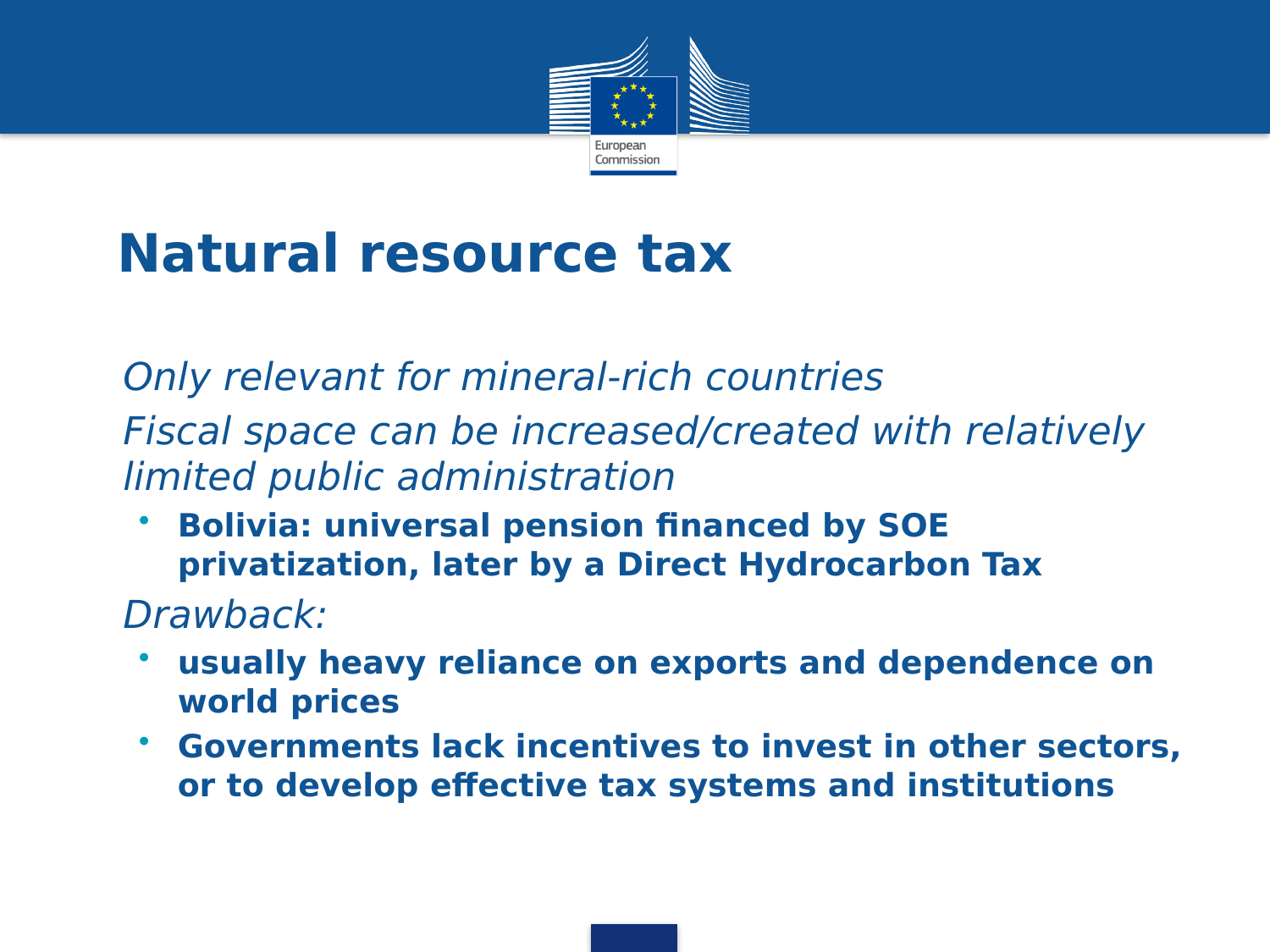

# Natural resource tax
Only relevant for mineral-rich countries
Fiscal space can be increased/created with relatively limited public administration
Bolivia: universal pension financed by SOE privatization, later by a Direct Hydrocarbon Tax
Drawback:
usually heavy reliance on exports and dependence on world prices
Governments lack incentives to invest in other sectors, or to develop effective tax systems and institutions